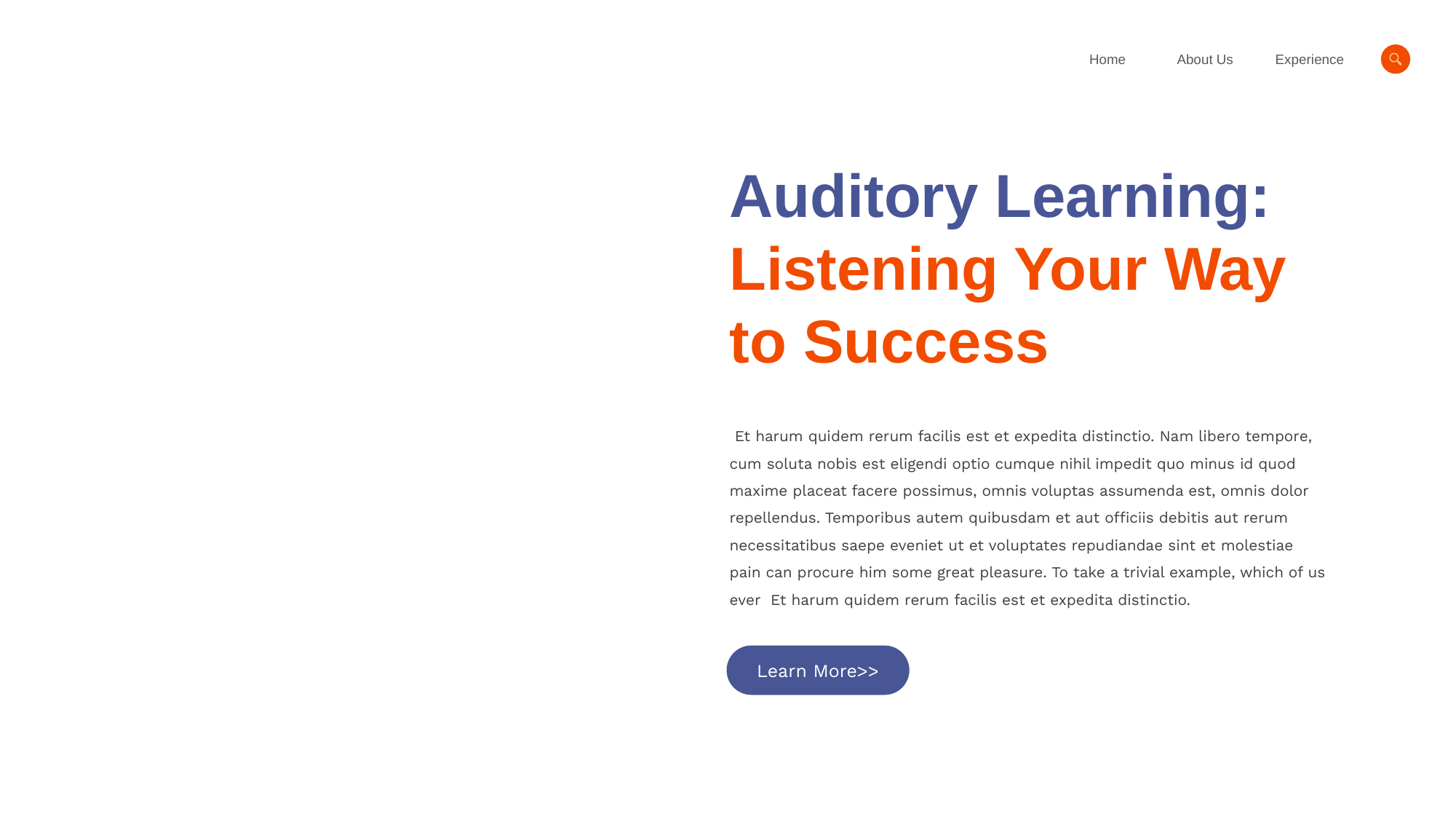

Auditory Learning:
Listening Your Way to Success

 Et harum quidem rerum facilis est et expedita distinctio. Nam libero tempore, cum soluta nobis est eligendi optio cumque nihil impedit quo minus id quod maxime placeat facere possimus, omnis voluptas assumenda est, omnis dolor repellendus. Temporibus autem quibusdam et aut officiis debitis aut rerum necessitatibus saepe eveniet ut et voluptates repudiandae sint et molestiae pain can procure him some great pleasure. To take a trivial example, which of us ever  Et harum quidem rerum facilis est et expedita distinctio.

Learn More>>